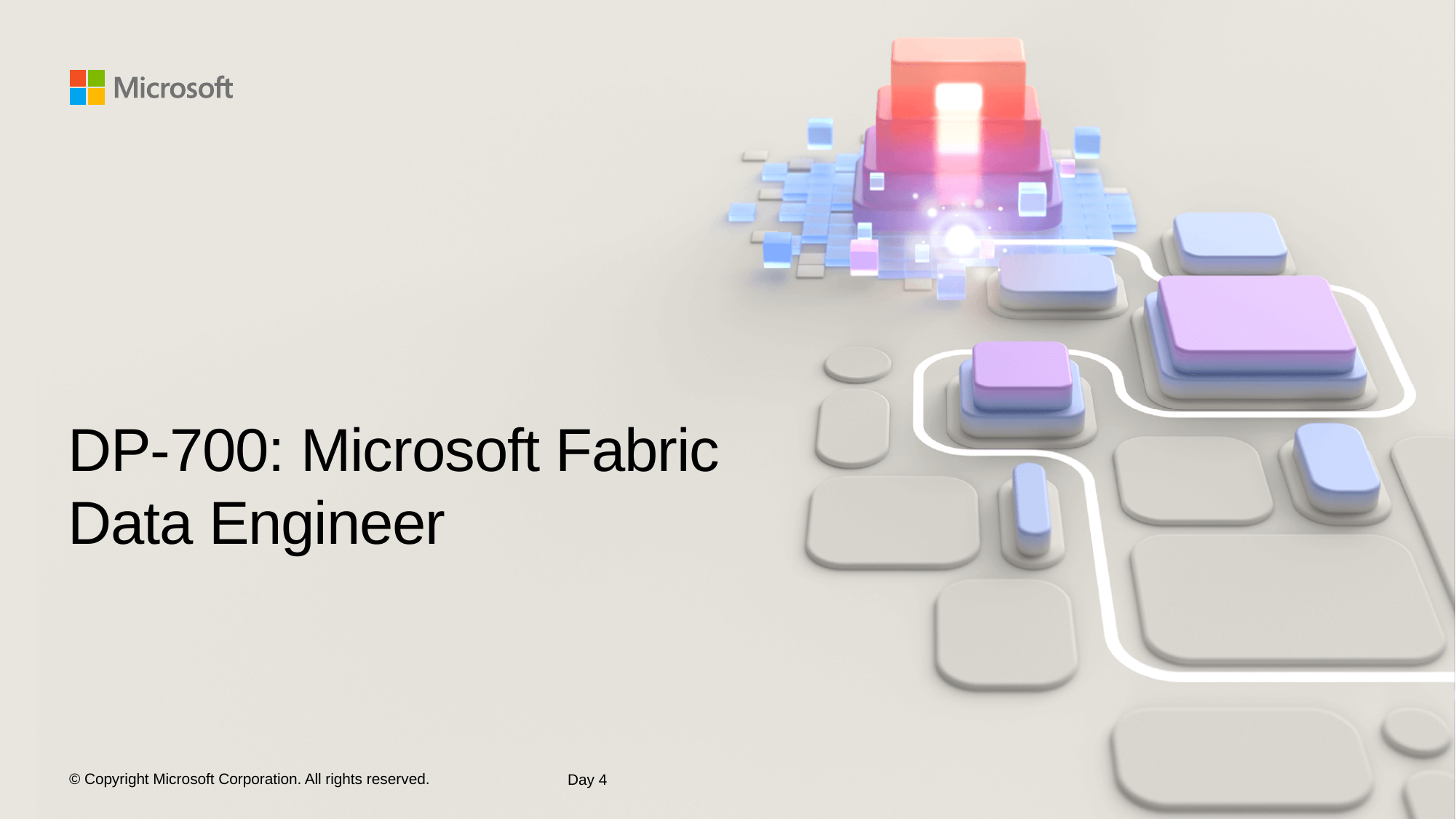

# DP-700: Microsoft Fabric Data Engineer
© Copyright Microsoft Corporation. All rights reserved.
Day 4